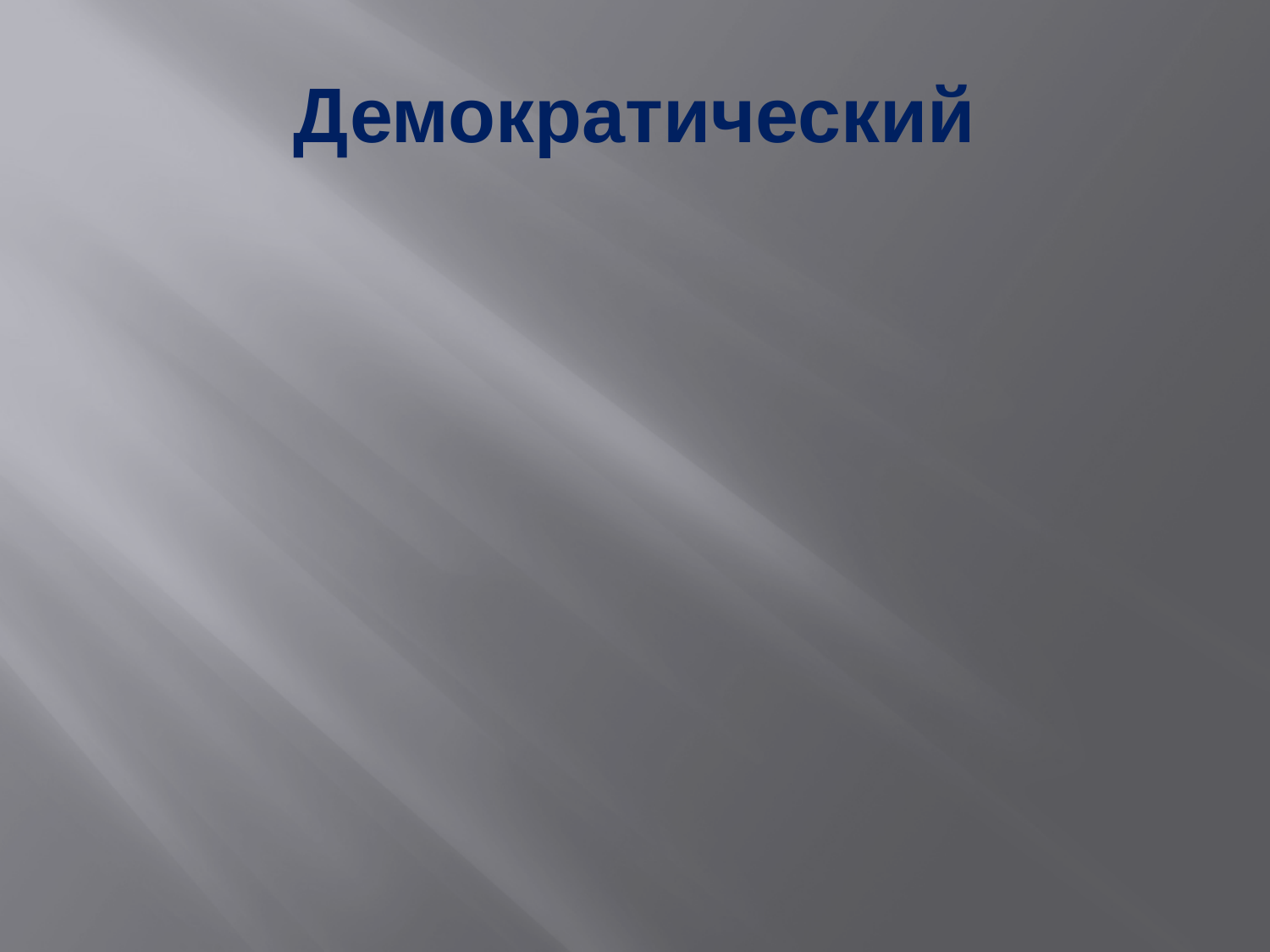

# Демократический

Результат: дети растут активными, любознательными, самостоятельными, полноценными личностями с развитым чувством собственного достоинства и ответственностью за себя и близких ему людей. Они менее подвержены негативному влиянию сверстников, умеют контролировать свои желания, хорошо ладить и строить взаимоотношения с людьми.